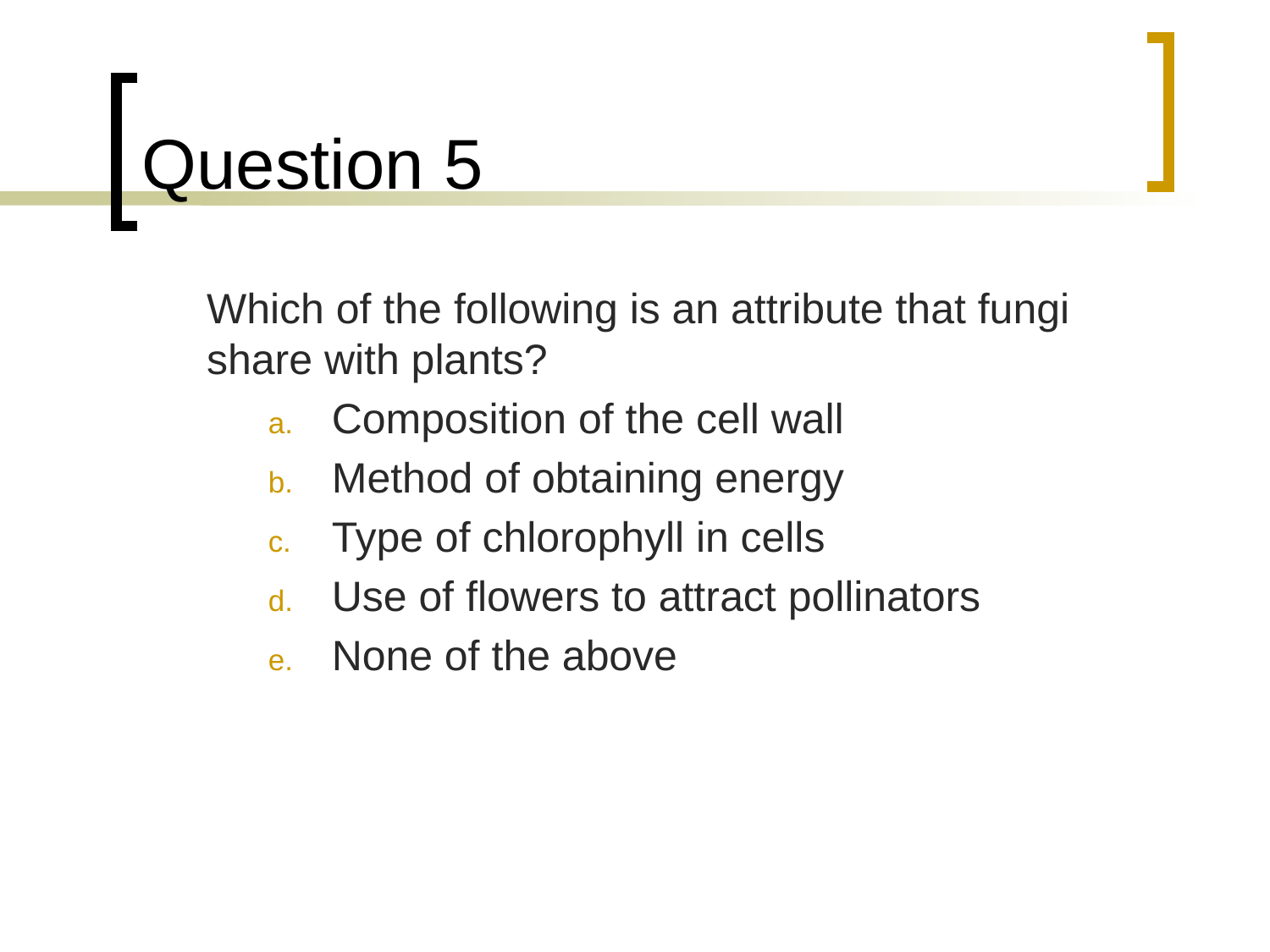

# Question 5
	Which of the following is an attribute that fungi share with plants?
Composition of the cell wall
Method of obtaining energy
Type of chlorophyll in cells
Use of flowers to attract pollinators
None of the above